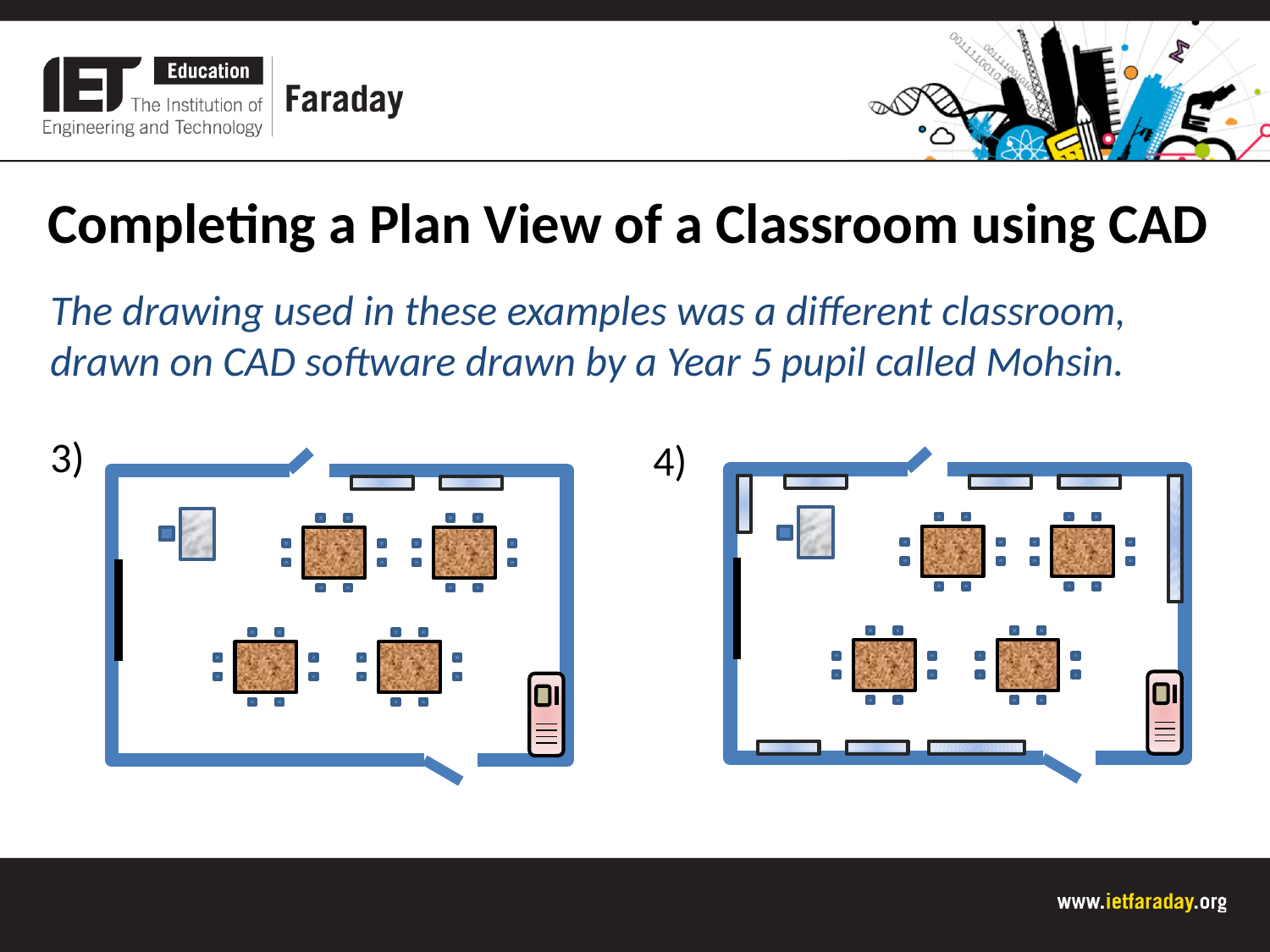

Completing a Plan View of a Classroom using CAD
The drawing used in these examples was a different classroom, drawn on CAD software drawn by a Year 5 pupil called Mohsin.
3)
4)